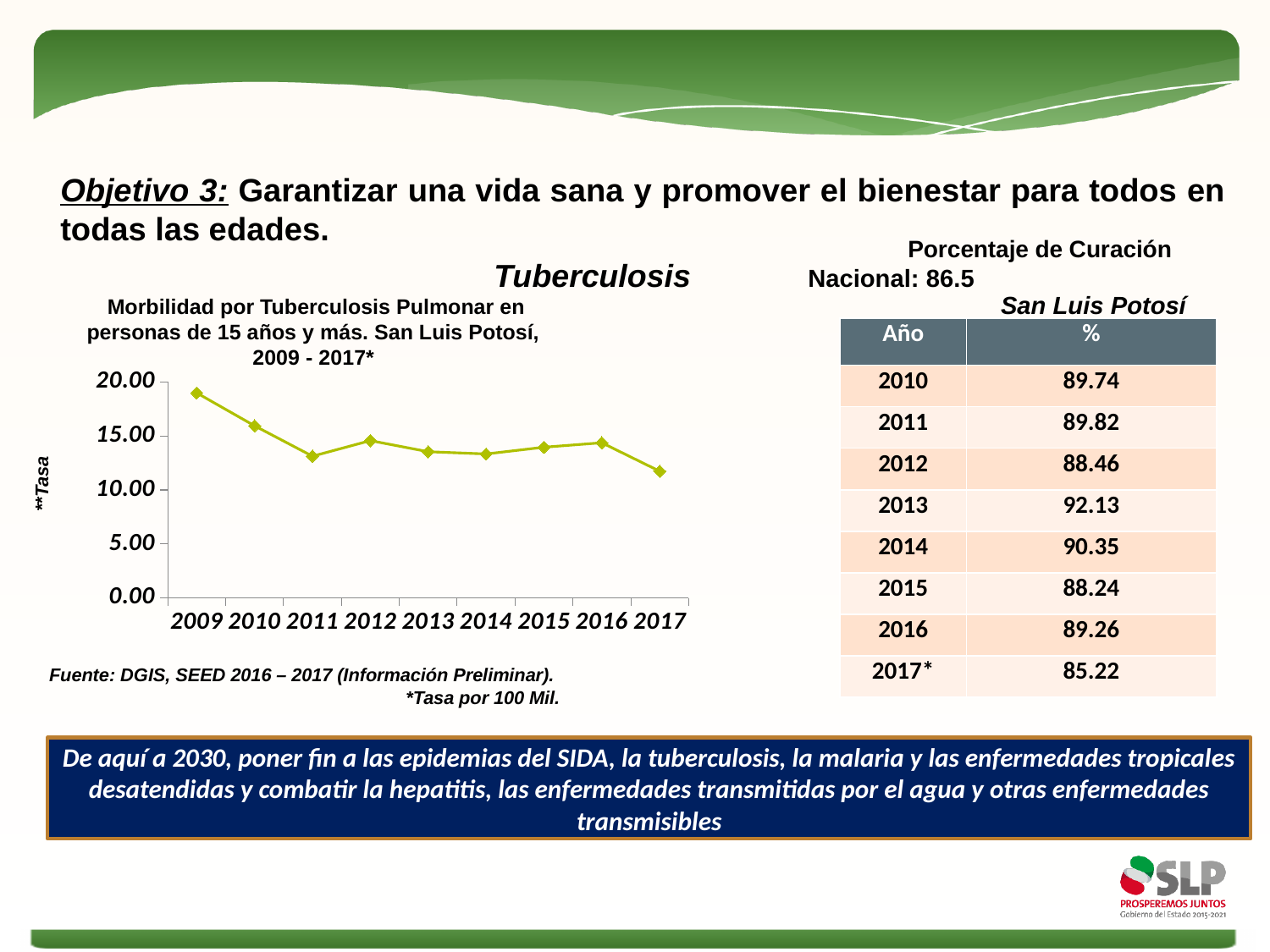

# Objetivo 3: Garantizar una vida sana y promover el bienestar para todos en todas las edades.
Porcentaje de Curación
Tuberculosis
Nacional: 86.5
San Luis Potosí
 Morbilidad por Tuberculosis Pulmonar en personas de 15 años y más. San Luis Potosí, 2009 - 2017*

### Chart

| Category | TASA |
|---|---|
| 2009 | 18.968369115430427 |
| 2010 | 15.925996831448018 |
| 2011 | 13.120587453887396 |
| 2012 | 14.559040387955607 |
| 2013 | 13.535249053849224 |
| 2014 | 13.32805742785087 |
| 2015 | 13.95 |
| 2016 | 14.36 |
| 2017 | 11.73 |
| Año | % |
| --- | --- |
| 2010 | 89.74 |
| 2011 | 89.82 |
| 2012 | 88.46 |
| 2013 | 92.13 |
| 2014 | 90.35 |
| 2015 | 88.24 |
| 2016 | 89.26 |
| 2017\* | 85.22 |
**Tasa
Fuente: DGIS, SEED 2016 – 2017 (Información Preliminar).
*Tasa por 100 Mil.
De aquí a 2030, poner fin a las epidemias del SIDA, la tuberculosis, la malaria y las enfermedades tropicales desatendidas y combatir la hepatitis, las enfermedades transmitidas por el agua y otras enfermedades transmisibles